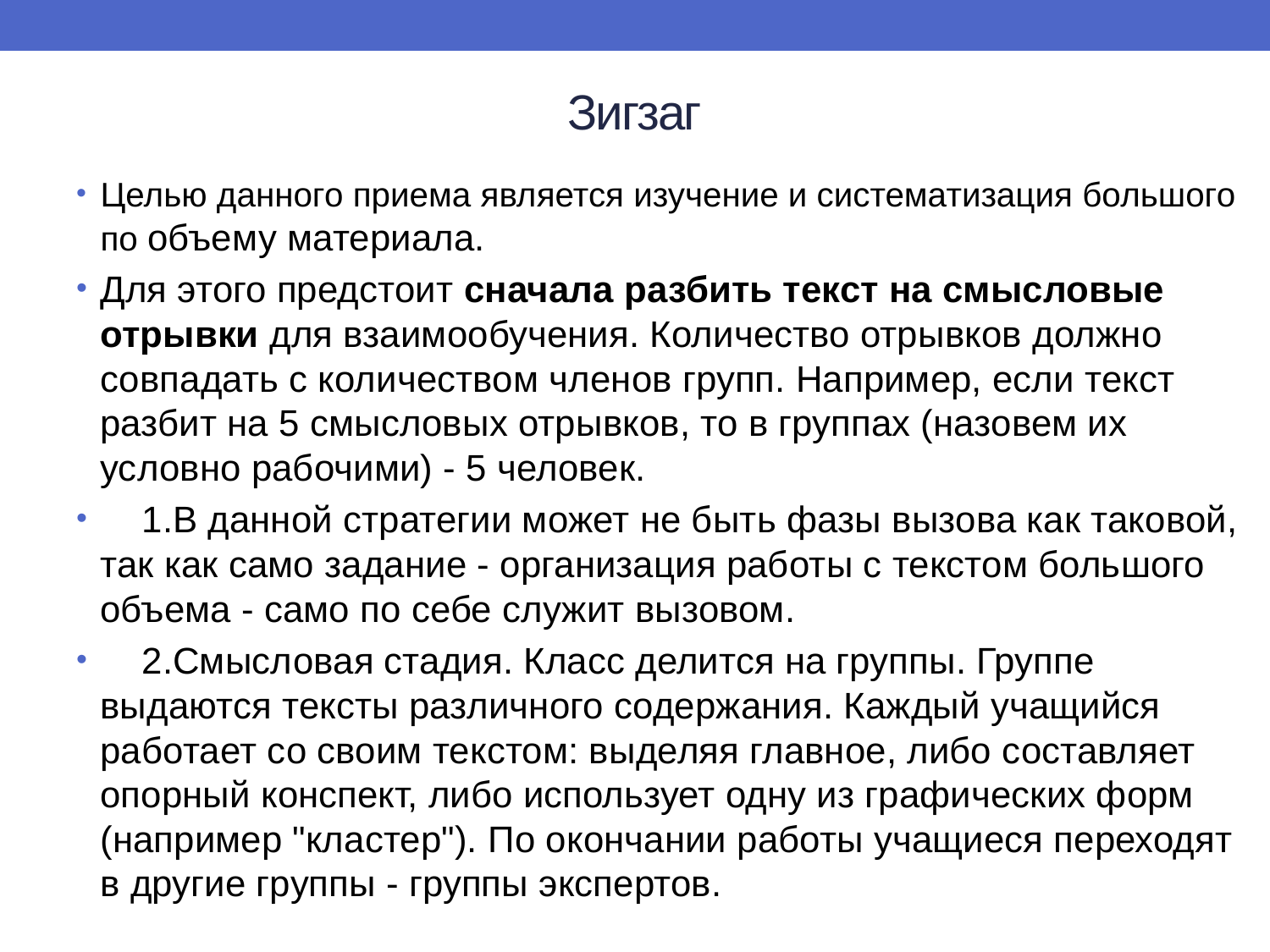

# Зигзаг
Целью данного приема является изучение и систематизация большого по объему материала.
Для этого предстоит сначала разбить текст на смысловые отрывки для взаимообучения. Количество отрывков должно совпадать с количеством членов групп. Например, если текст разбит на 5 смысловых отрывков, то в группах (назовем их условно рабочими) - 5 человек.
    1.В данной стратегии может не быть фазы вызова как таковой, так как само задание - организация работы с текстом большого объема - само по себе служит вызовом.
    2.Смысловая стадия. Класс делится на группы. Группе выдаются тексты различного содержания. Каждый учащийся работает со своим текстом: выделяя главное, либо составляет опорный конспект, либо использует одну из графических форм (например "кластер"). По окончании работы учащиеся переходят в другие группы - группы экспертов.